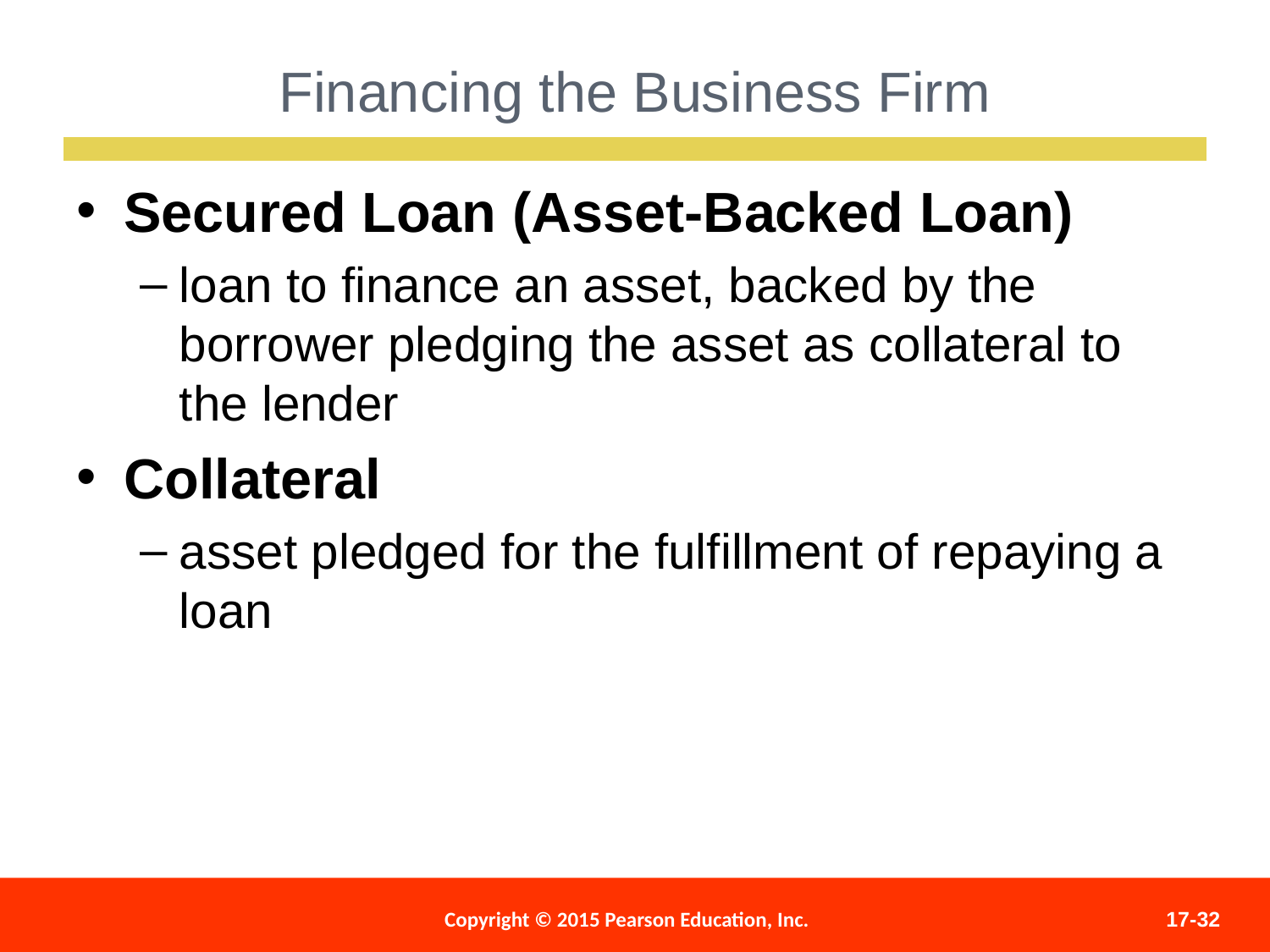

Financing the Business Firm
Secured Loan (Asset-Backed Loan)
loan to finance an asset, backed by the borrower pledging the asset as collateral to the lender
Collateral
asset pledged for the fulfillment of repaying a loan